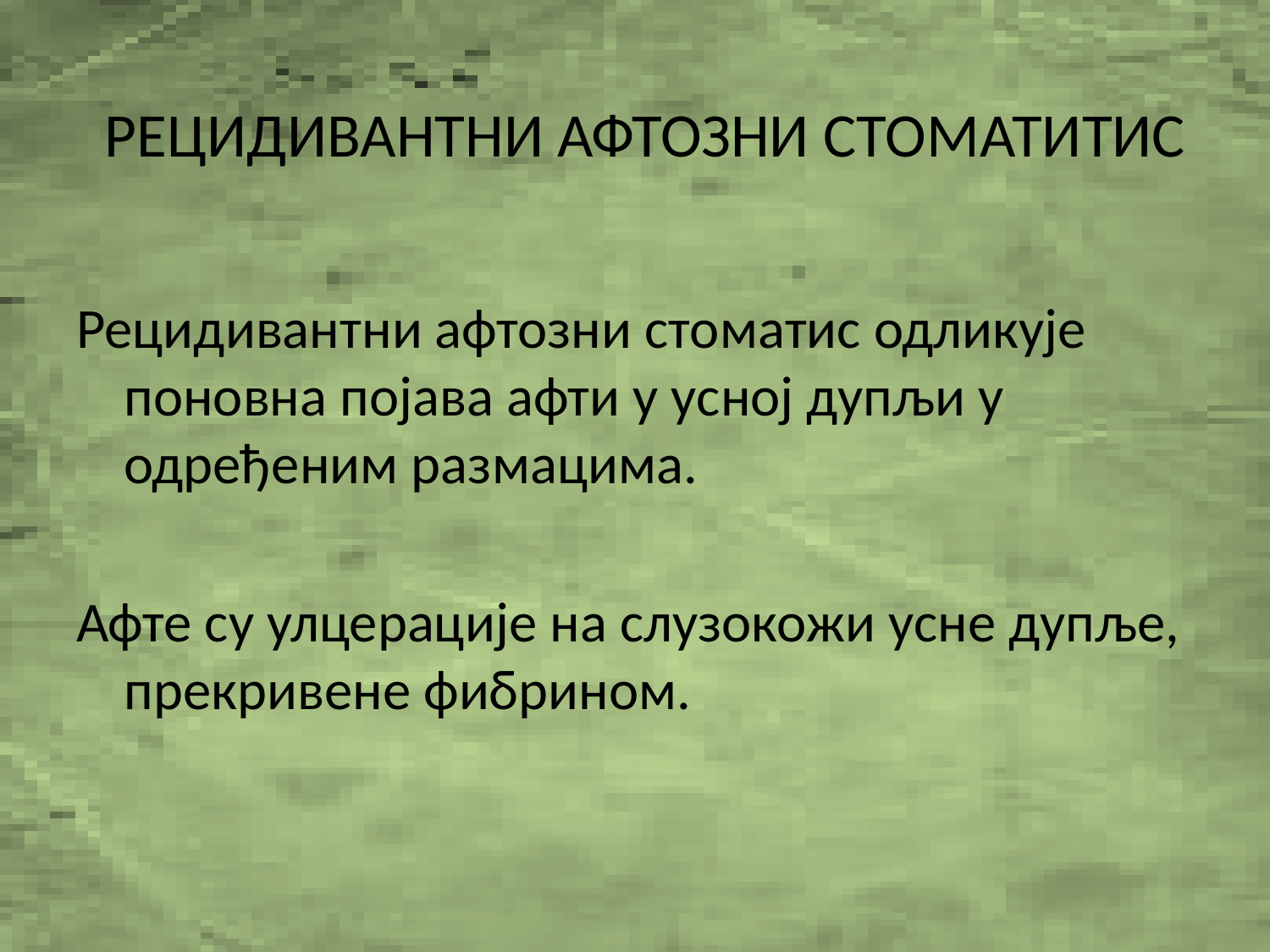

# РЕЦИДИВАНТНИ АФТОЗНИ СТОМАТИТИС
Рецидивантни афтозни стоматис одликује поновна појава афти у усној дупљи у одређеним размацима.

Афте су улцерације на слузокожи усне дупље, прекривене фибрином.